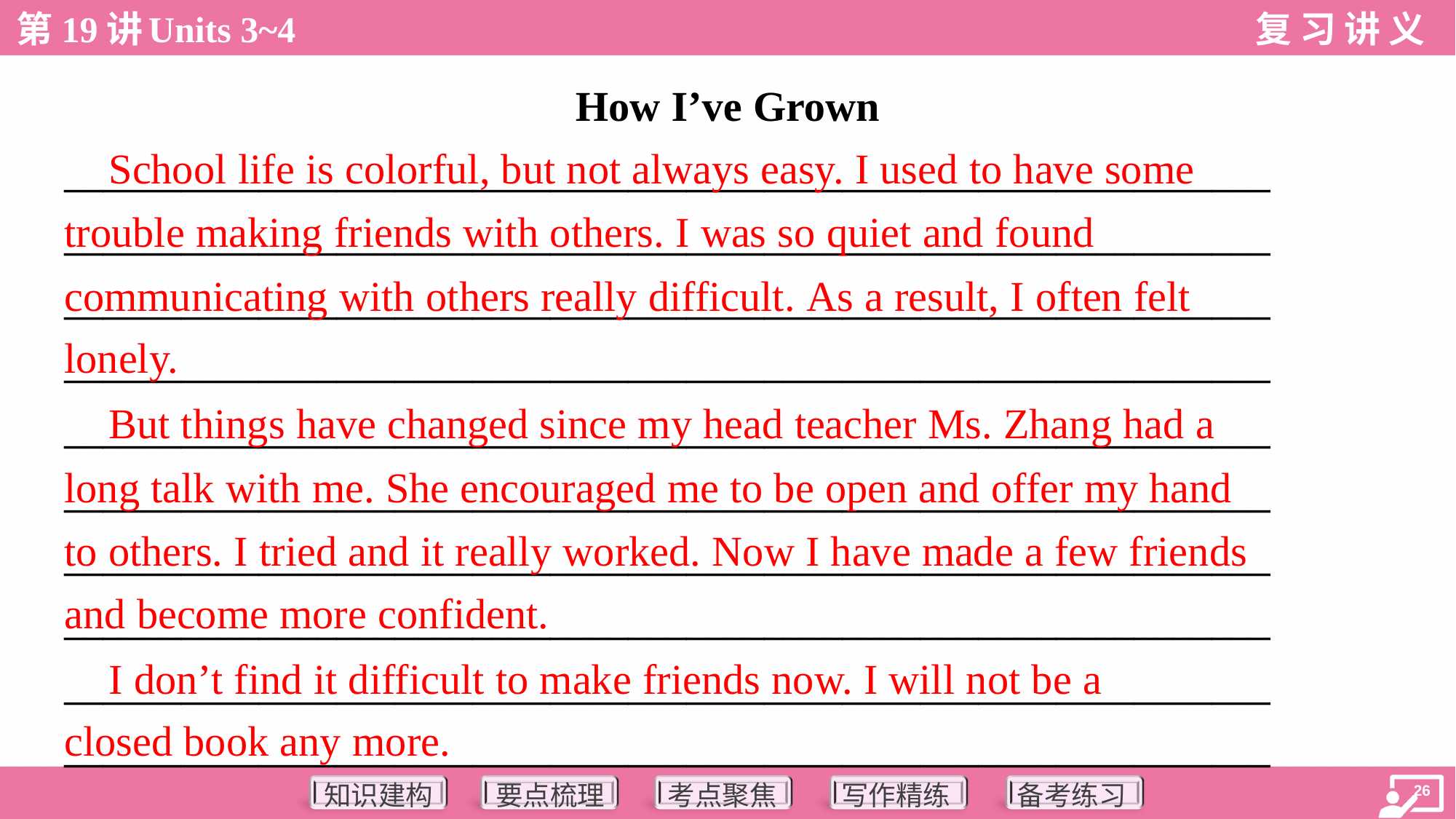

How I’ve Grown
______________________________________________________________
______________________________________________________________
______________________________________________________________
______________________________________________________________
______________________________________________________________
______________________________________________________________
______________________________________________________________
______________________________________________________________
______________________________________________________________
______________________________________________________________
    School life is colorful, but not always easy. I used to have some
trouble making friends with others. I was so quiet and found
communicating with others really difficult. As a result, I often felt
lonely.
    But things have changed since my head teacher Ms. Zhang had a
long talk with me. She encouraged me to be open and offer my hand
to others. I tried and it really worked. Now I have made a few friends
and become more confident.
    I don’t find it difficult to make friends now. I will not be a
closed book any more.